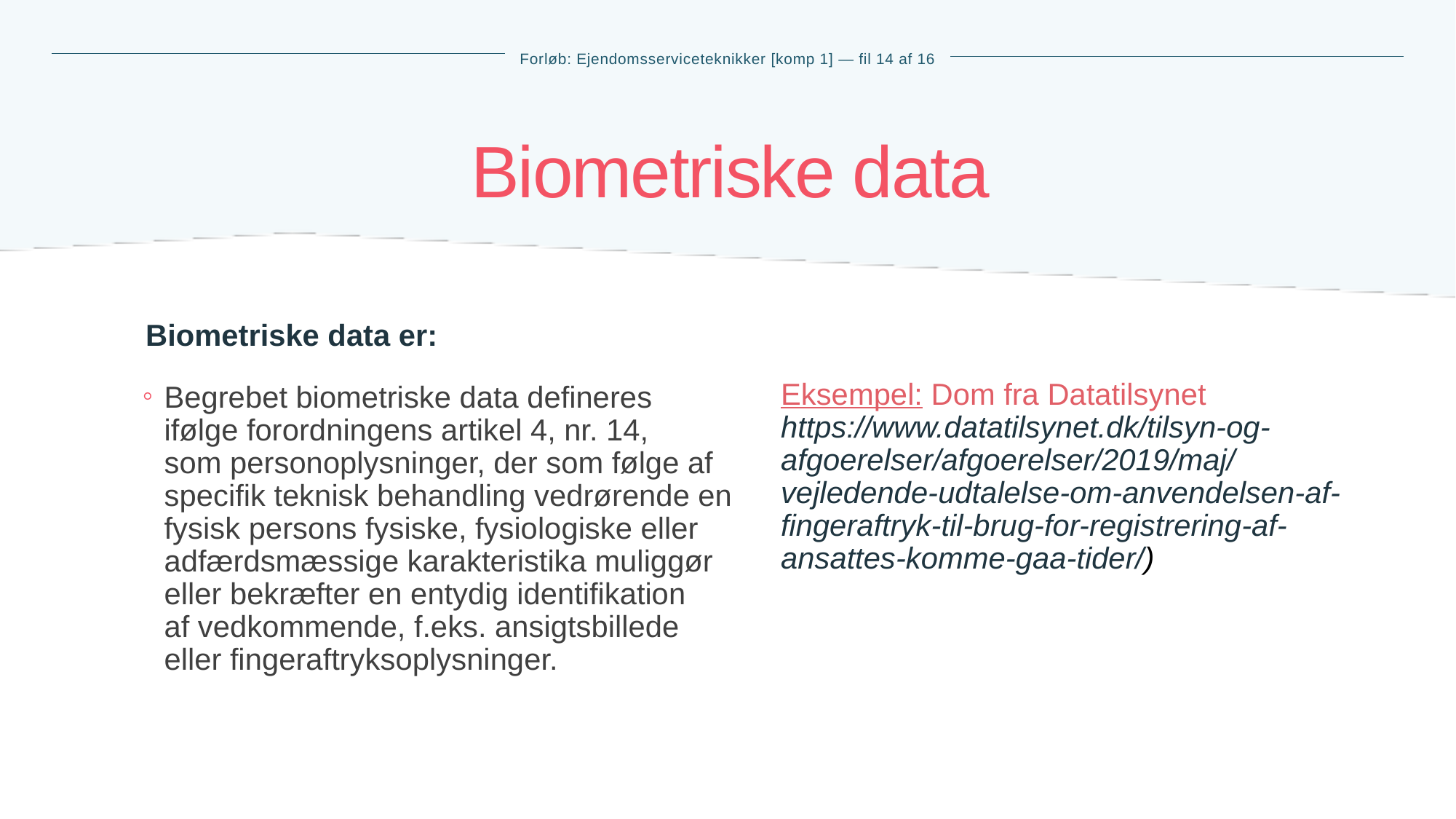

Biometriske data
Biometriske data er:
Begrebet biometriske data defineres
ifølge forordningens artikel 4, nr. 14,
som personoplysninger, der som følge af specifik teknisk behandling vedrørende en fysisk persons fysiske, fysiologiske eller adfærdsmæssige karakteristika muliggør eller bekræfter en entydig identifikation
af vedkommende, f.eks. ansigtsbillede
eller fingeraftryksoplysninger.
Eksempel: Dom fra Datatilsynet
https://www.datatilsynet.dk/tilsyn-og-afgoerelser/afgoerelser/2019/maj/vejledende-udtalelse-om-anvendelsen-af-fingeraftryk-til-brug-for-registrering-af-ansattes-komme-gaa-tider/)